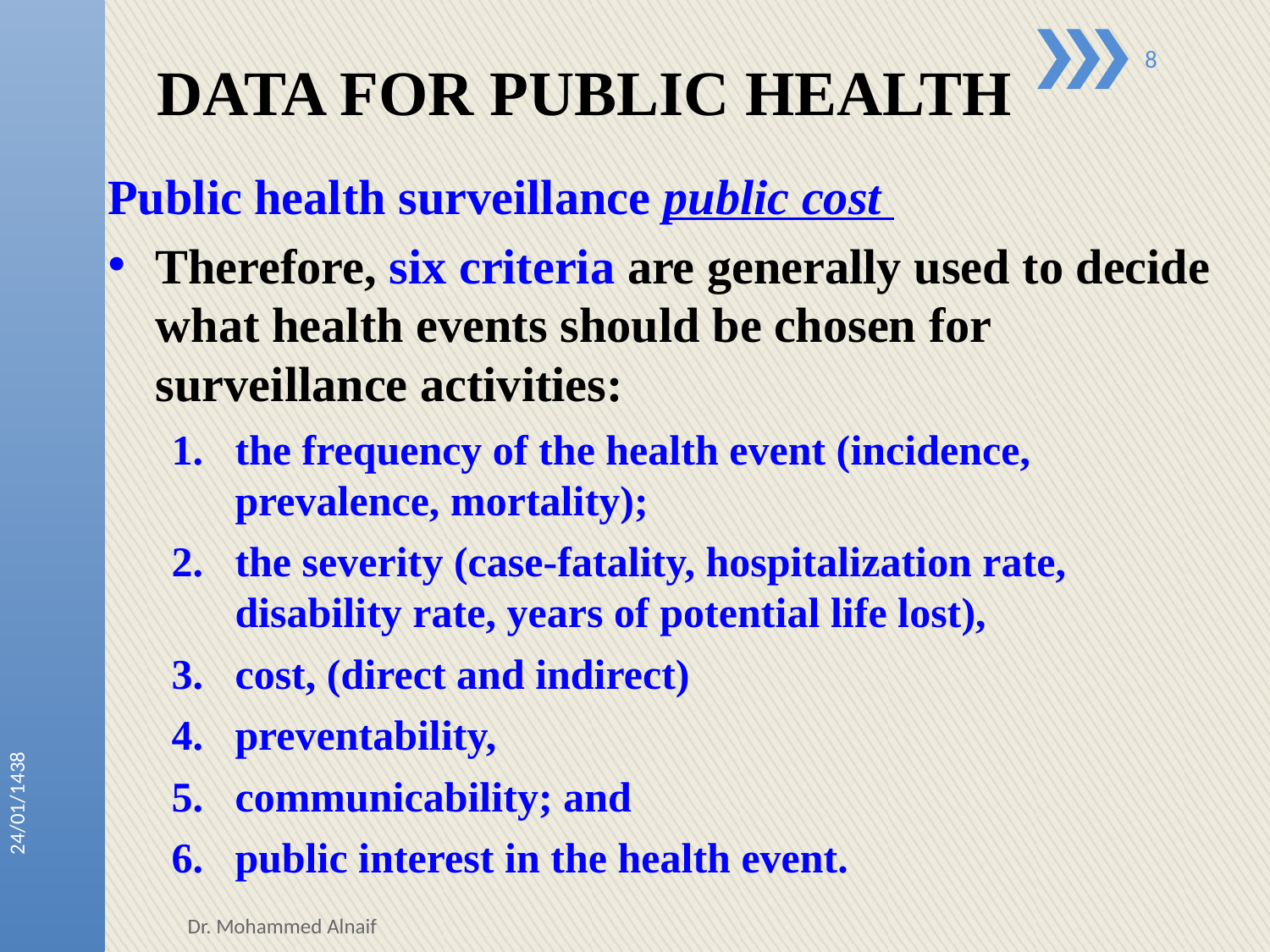

# DATA FOR PUBLIC HEALTH
8
Public health surveillance public cost
Therefore, six criteria are generally used to decide what health events should be chosen for surveillance activities:
the frequency of the health event (incidence, prevalence, mortality);
the severity (case-fatality, hospitalization rate, disability rate, years of potential life lost),
cost, (direct and indirect)
preventability,
communicability; and
public interest in the health event.
24/01/1438
Dr. Mohammed Alnaif